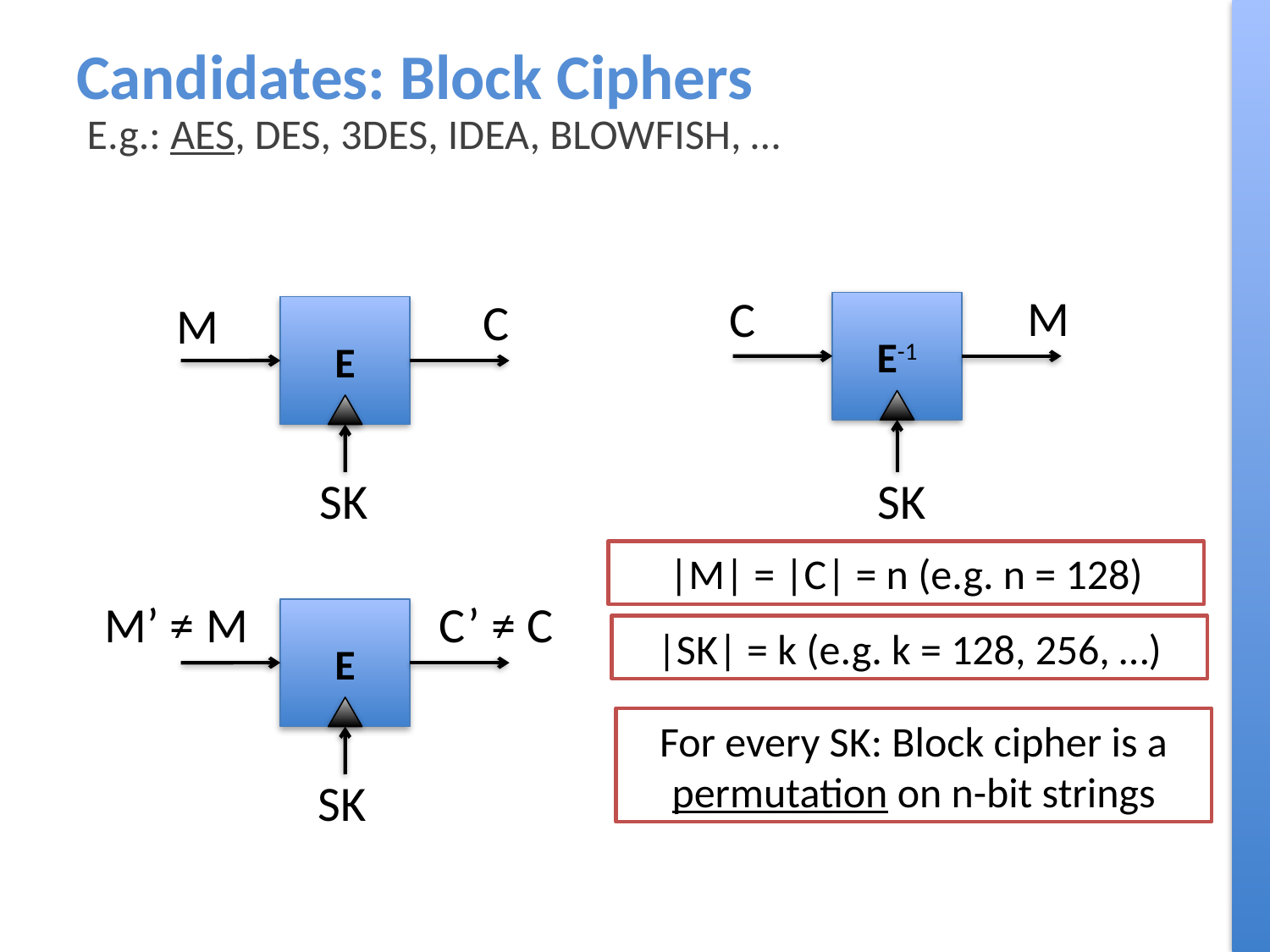

# Candidates: Block Ciphers
E.g.: AES, DES, 3DES, IDEA, BLOWFISH, …
M
C
E-1
SK
C
M
E
SK

|M| = |C| = n (e.g. n = 128)
M’ ≠ M
C’ ≠ C
E
SK
|SK| = k (e.g. k = 128, 256, …)

For every SK: Block cipher is a permutation on n-bit strings